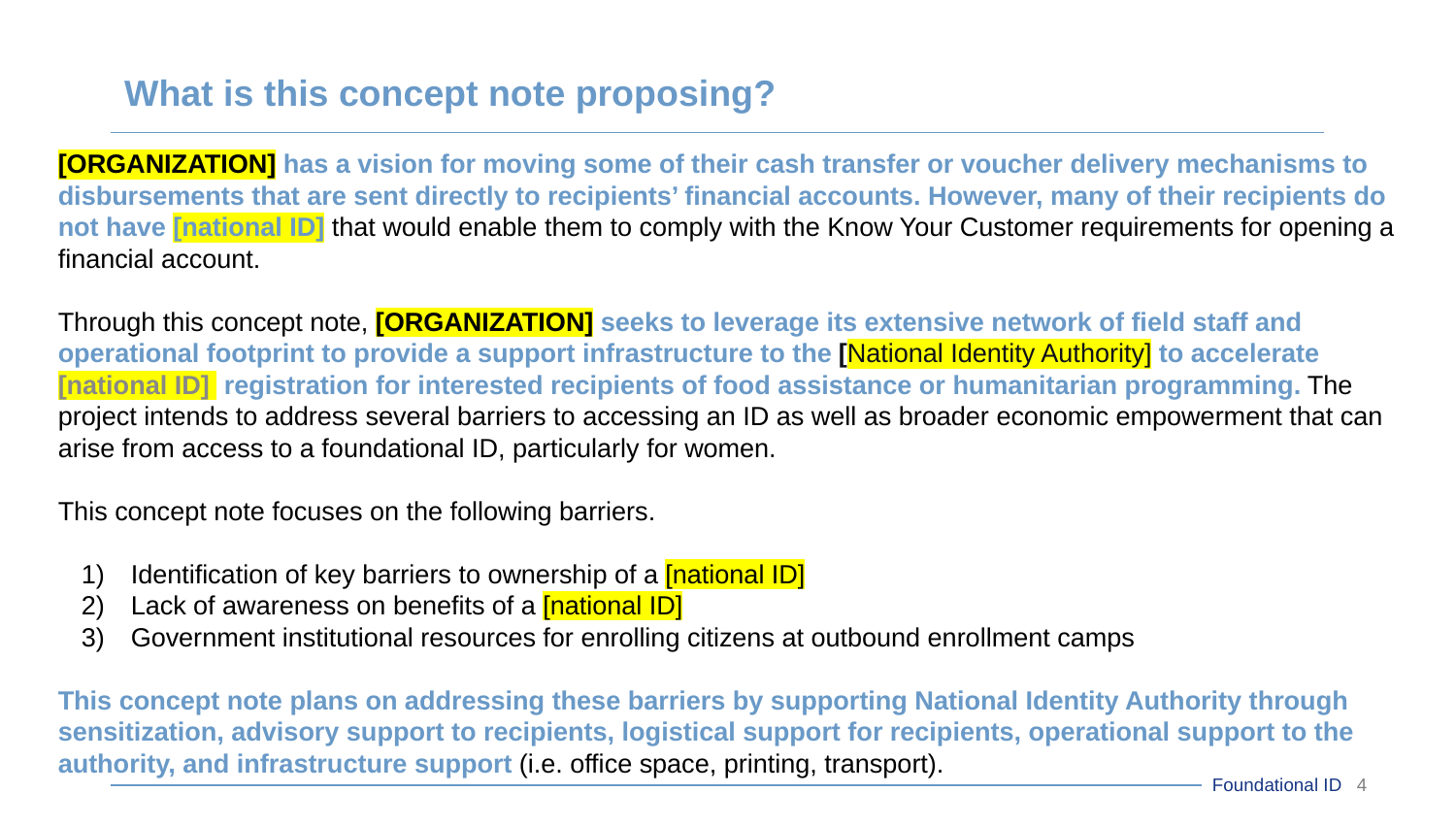

# What is this concept note proposing?
[ORGANIZATION] has a vision for moving some of their cash transfer or voucher delivery mechanisms to disbursements that are sent directly to recipients’ financial accounts. However, many of their recipients do not have [national ID] that would enable them to comply with the Know Your Customer requirements for opening a financial account.

Through this concept note, [ORGANIZATION] seeks to leverage its extensive network of field staff and operational footprint to provide a support infrastructure to the [National Identity Authority] to accelerate [national ID]  registration for interested recipients of food assistance or humanitarian programming. The project intends to address several barriers to accessing an ID as well as broader economic empowerment that can arise from access to a foundational ID, particularly for women.

This concept note focuses on the following barriers.

Identification of key barriers to ownership of a [national ID]
Lack of awareness on benefits of a [national ID]
Government institutional resources for enrolling citizens at outbound enrollment camps

This concept note plans on addressing these barriers by supporting National Identity Authority through sensitization, advisory support to recipients, logistical support for recipients, operational support to the authority, and infrastructure support (i.e. office space, printing, transport).
Foundational ID   4